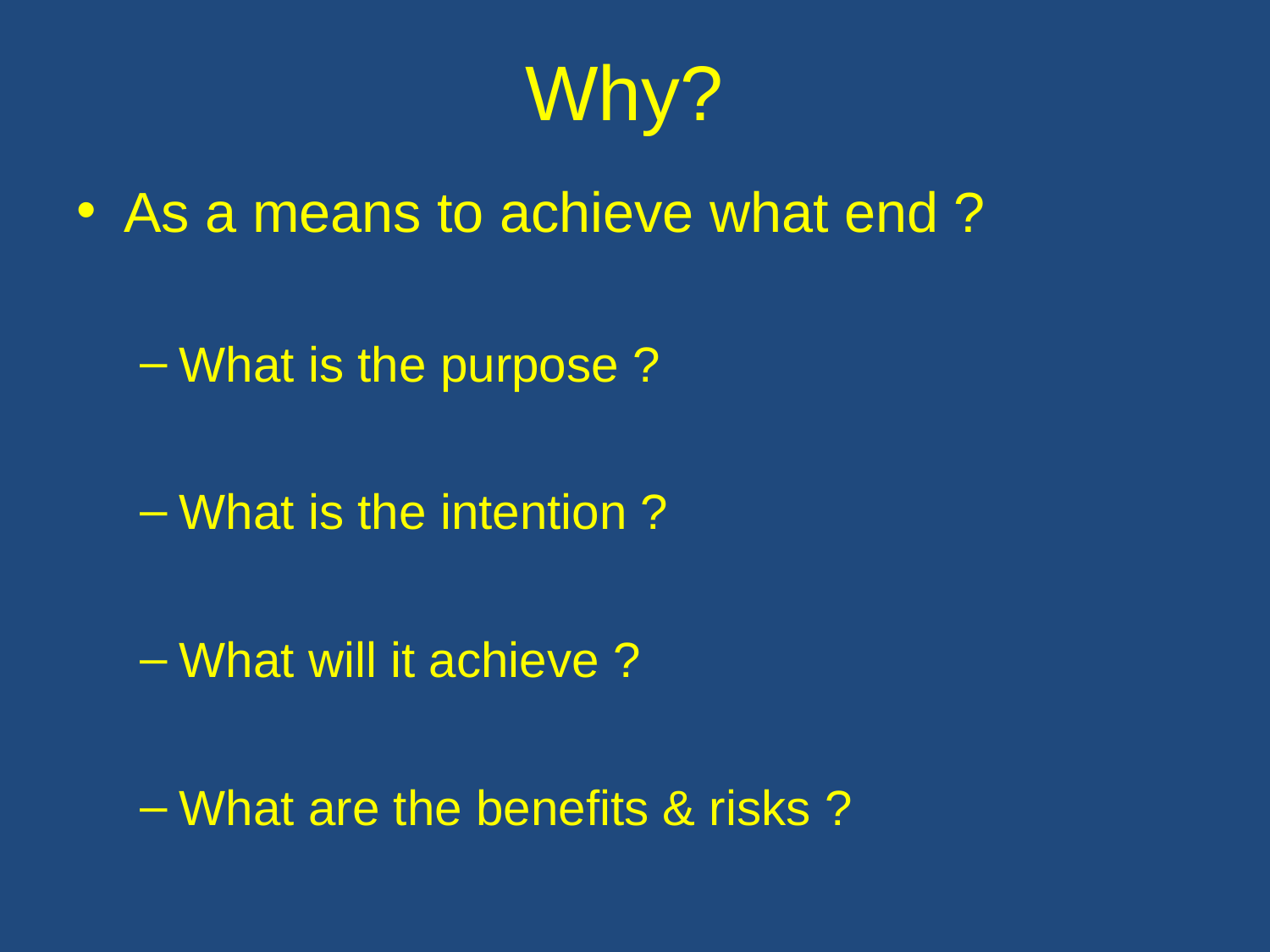

# Why?
As a means to achieve what end ?

What is the purpose ?

What is the intention ?

What will it achieve ?

What are the benefits & risks ?